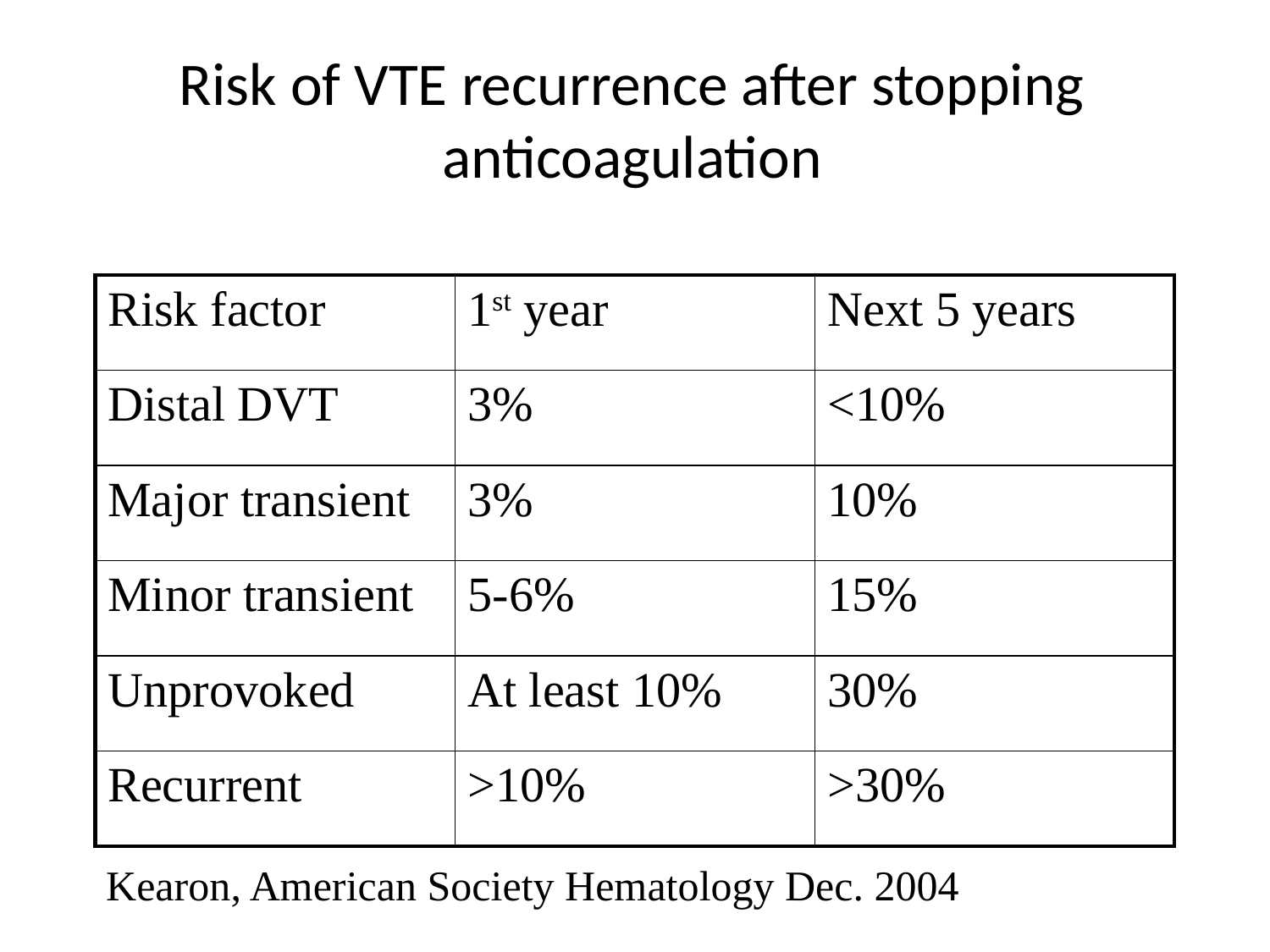

# Risk of VTE recurrence after stopping anticoagulation
| Risk factor | 1st year | Next 5 years |
| --- | --- | --- |
| Distal DVT | 3% | <10% |
| Major transient | 3% | 10% |
| Minor transient | 5-6% | 15% |
| Unprovoked | At least 10% | 30% |
| Recurrent | >10% | >30% |
Kearon, American Society Hematology Dec. 2004